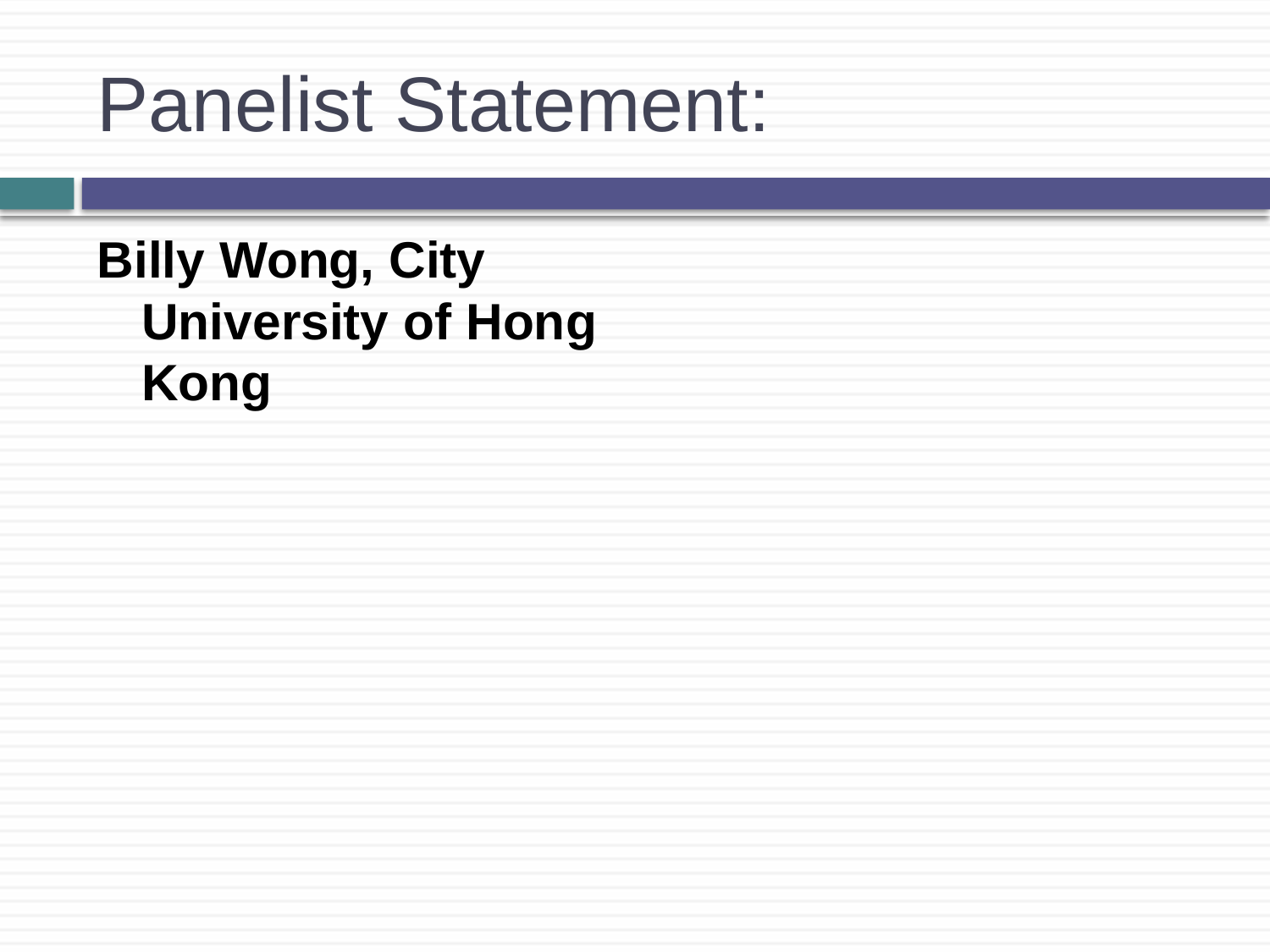

# Panelist Statement:
Billy Wong, City University of Hong Kong